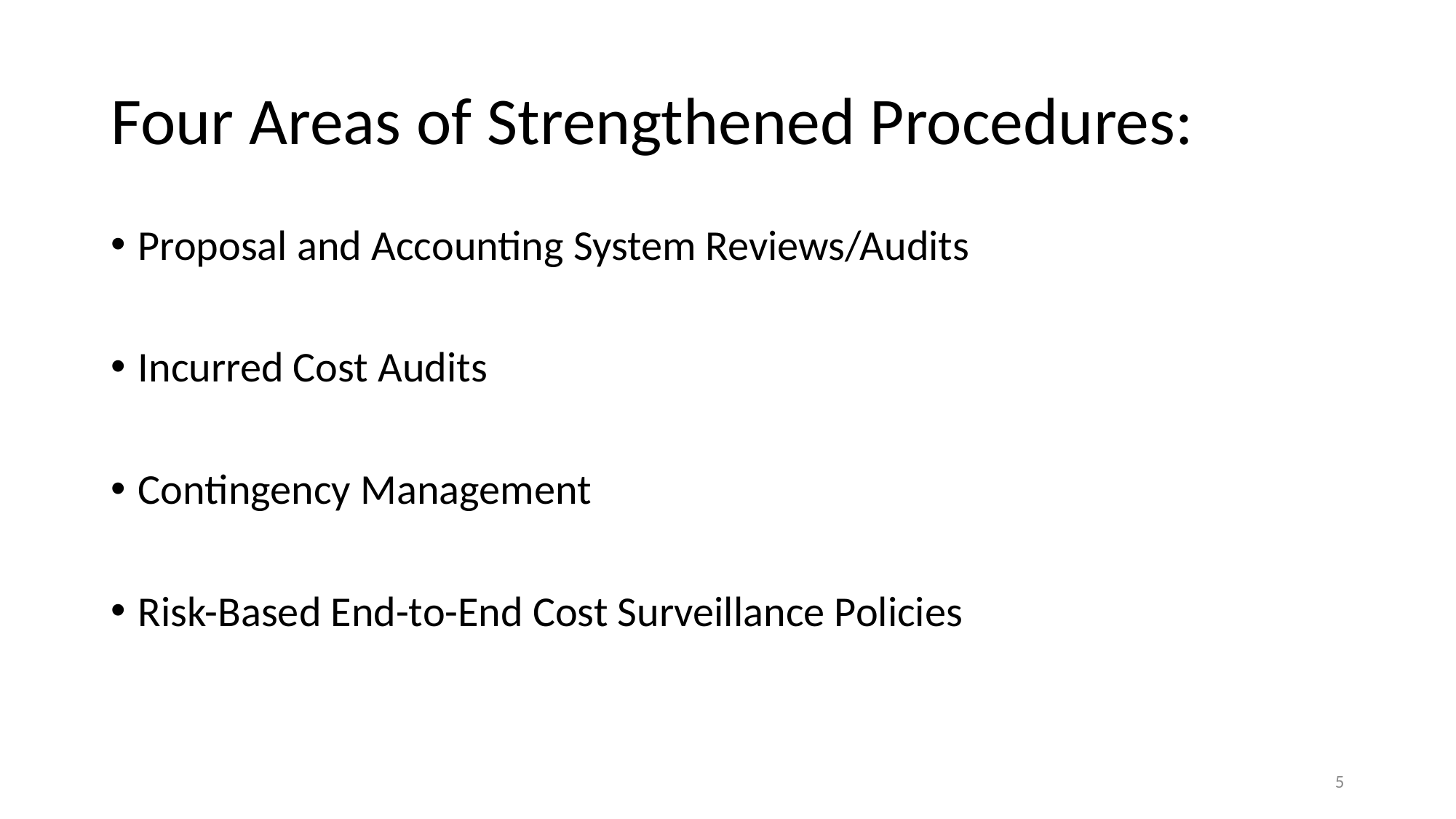

# Four Areas of Strengthened Procedures:
Proposal and Accounting System Reviews/Audits

Incurred Cost Audits

Contingency Management

Risk-Based End-to-End Cost Surveillance Policies
5